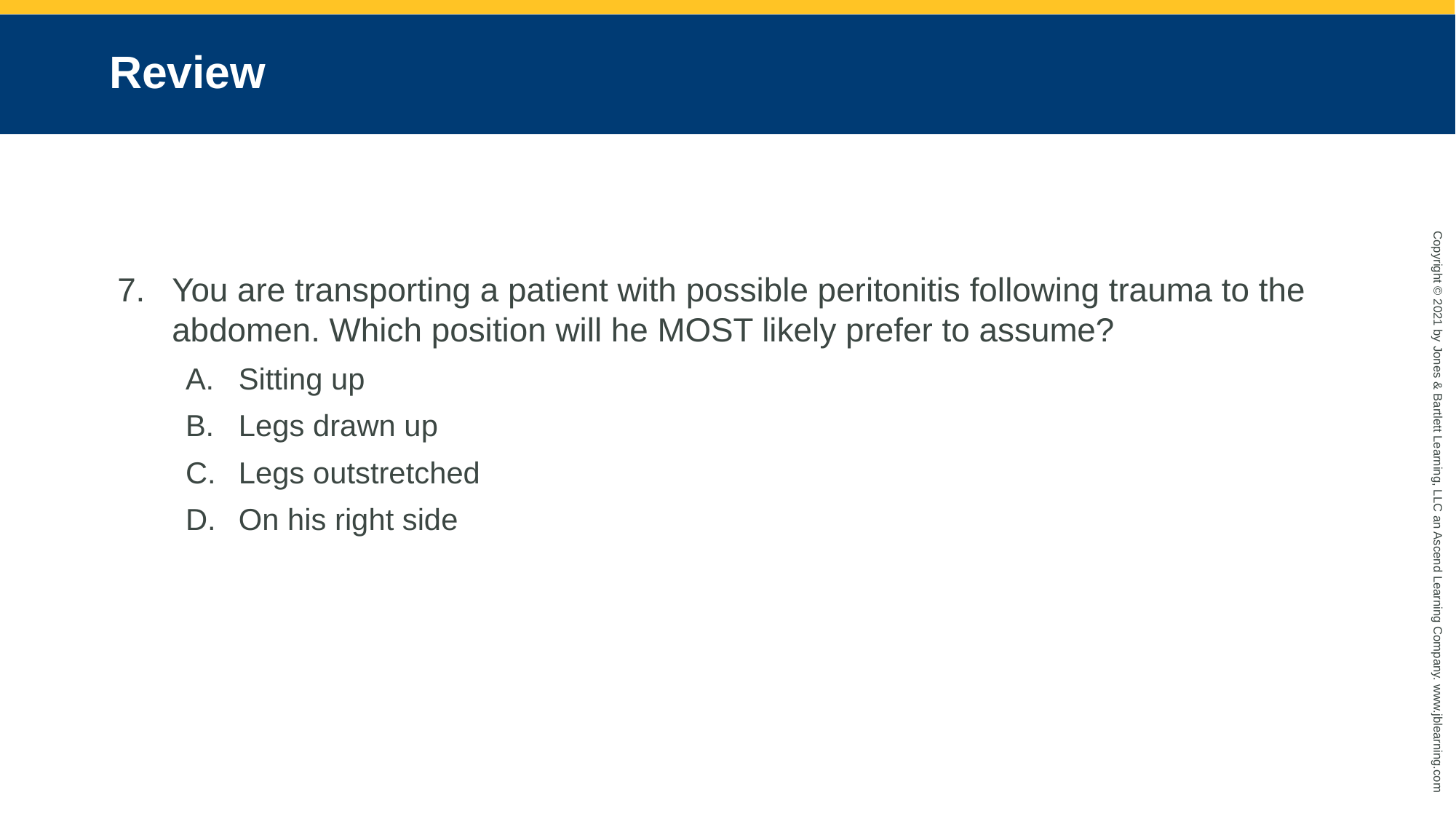

# Review
You are transporting a patient with possible peritonitis following trauma to the abdomen. Which position will he MOST likely prefer to assume?
Sitting up
Legs drawn up
Legs outstretched
On his right side